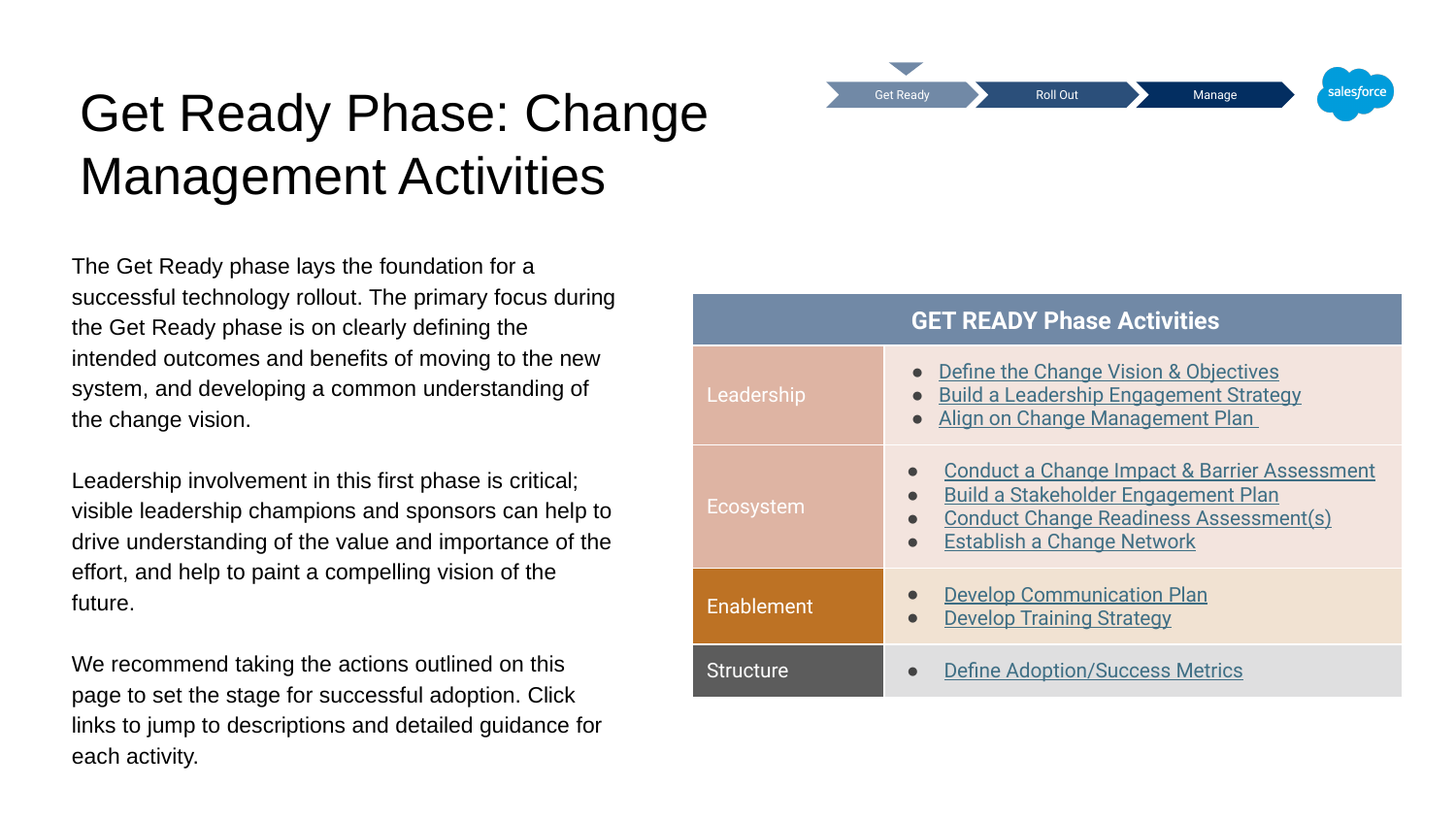

Get Ready Phase: Change Management Activities

Get Ready
Roll Out
Manage
The Get Ready phase lays the foundation for a successful technology rollout. The primary focus during the Get Ready phase is on clearly defining the intended outcomes and benefits of moving to the new system, and developing a common understanding of the change vision.

Leadership involvement in this first phase is critical; visible leadership champions and sponsors can help to drive understanding of the value and importance of the effort, and help to paint a compelling vision of the future.

We recommend taking the actions outlined on this page to set the stage for successful adoption. Click links to jump to descriptions and detailed guidance for each activity.
| GET READY Phase Activities |  |
| --- | --- |
| Leadership | Define the Change Vision & Objectives Build a Leadership Engagement Strategy Align on Change Management Plan |
| Ecosystem | Conduct a Change Impact & Barrier Assessment Build a Stakeholder Engagement Plan Conduct Change Readiness Assessment(s) Establish a Change Network |
| Enablement | Develop Communication Plan Develop Training Strategy |
| Structure | Define Adoption/Success Metrics |